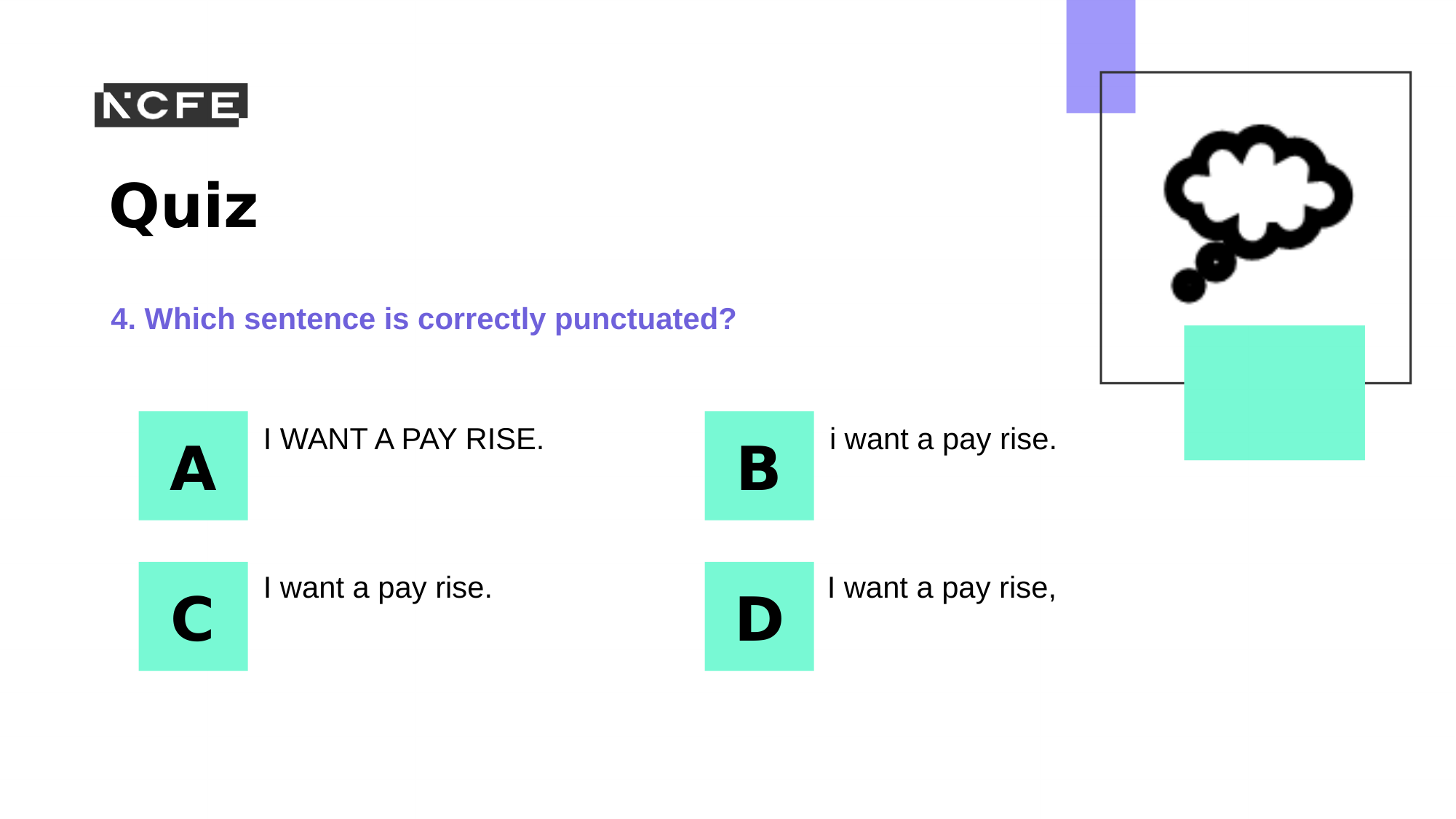

4. Which sentence is correctly punctuated?
I WANT A PAY RISE.
i want a pay rise.
I want a pay rise.

I want a pay rise,